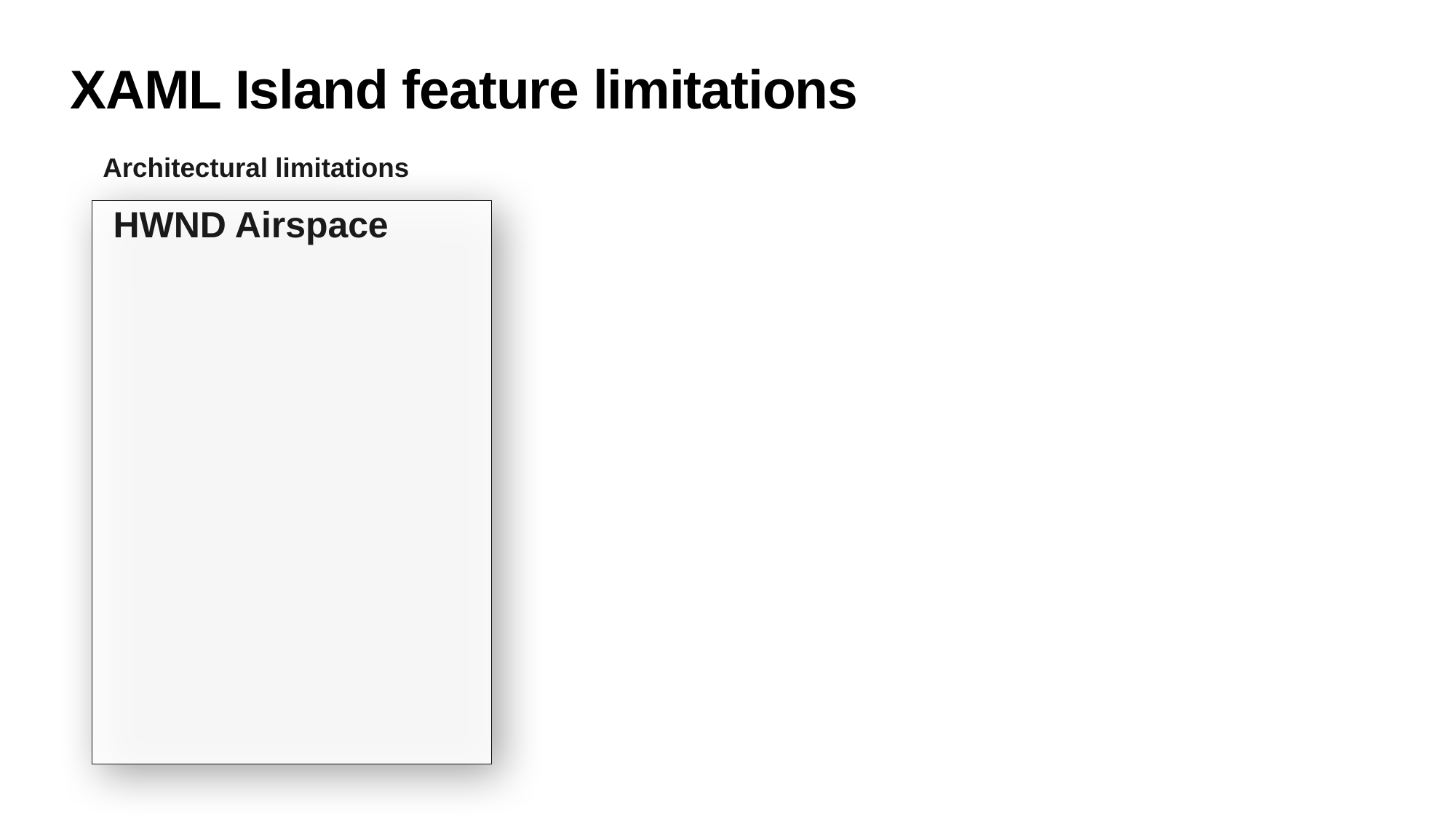

# XAML Island feature limitations
Architectural limitations
HWND Airspace